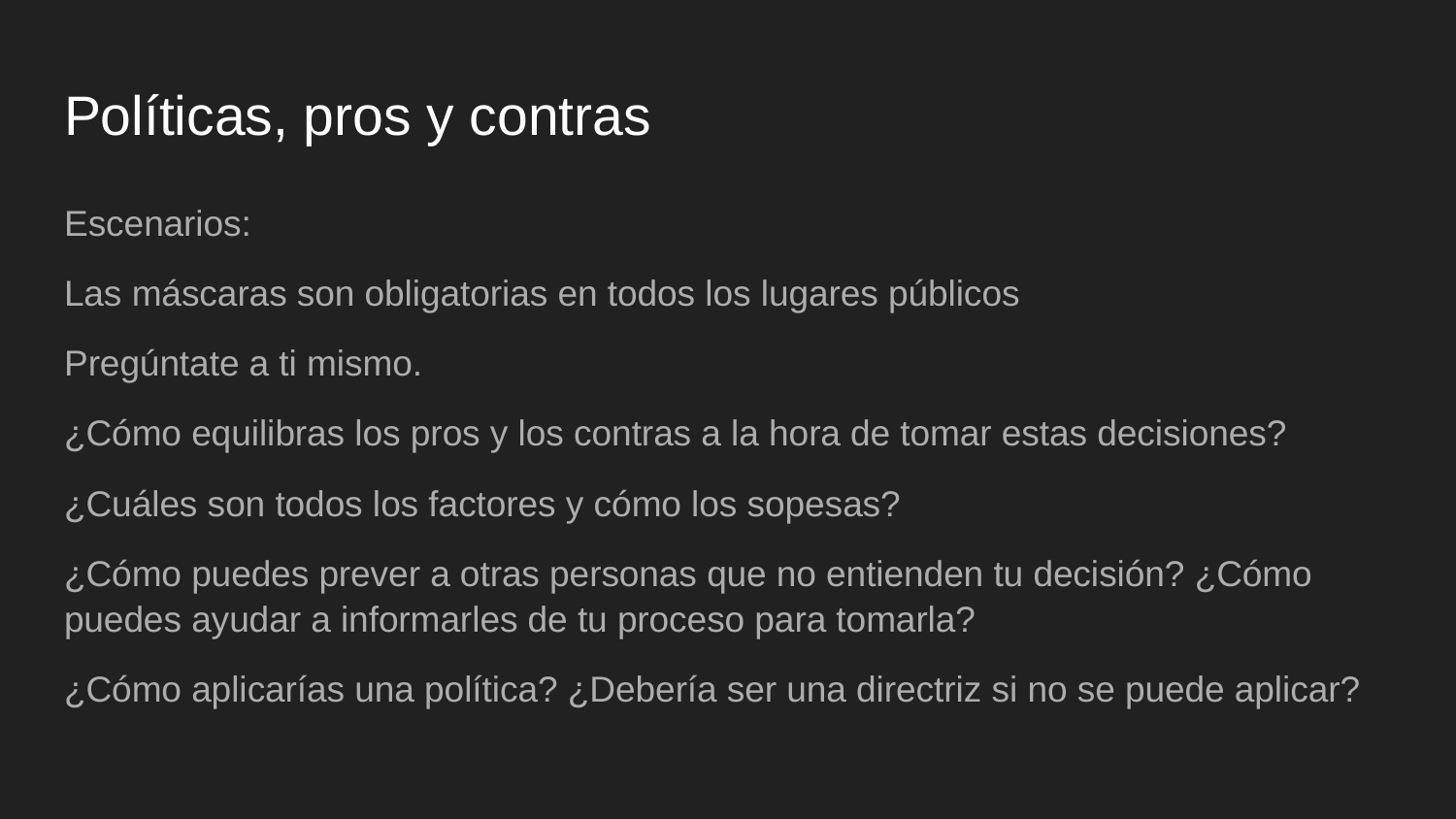

# Políticas, pros y contras
Escenarios:
Las máscaras son obligatorias en todos los lugares públicos
Pregúntate a ti mismo.
¿Cómo equilibras los pros y los contras a la hora de tomar estas decisiones?
¿Cuáles son todos los factores y cómo los sopesas?
¿Cómo puedes prever a otras personas que no entienden tu decisión? ¿Cómo puedes ayudar a informarles de tu proceso para tomarla?
¿Cómo aplicarías una política? ¿Debería ser una directriz si no se puede aplicar?